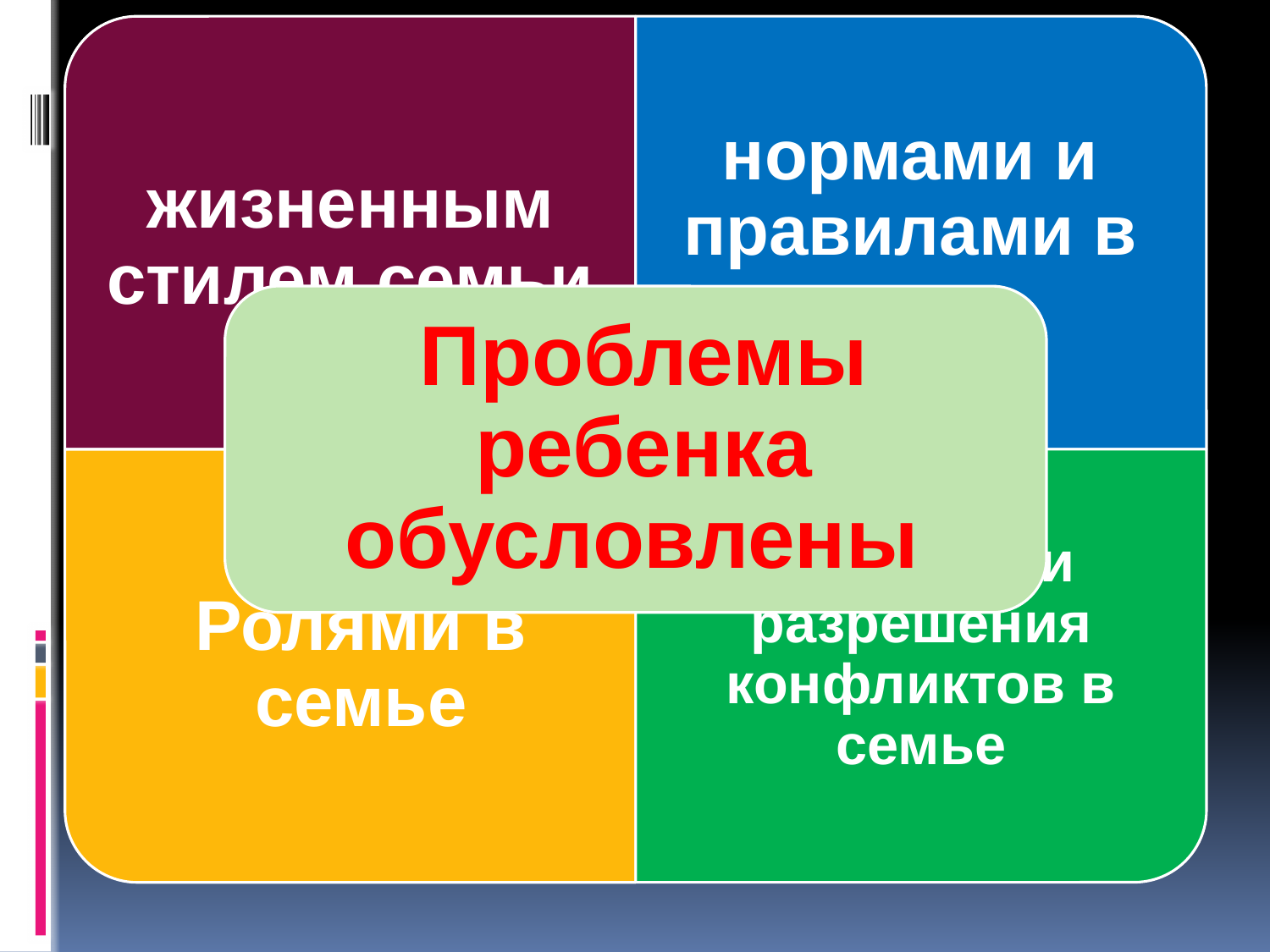

жизненным стилем семьи
нормами и правилами в семье
Ролями в семье
способами разрешения конфликтов в семье
Проблемы ребенка обусловлены